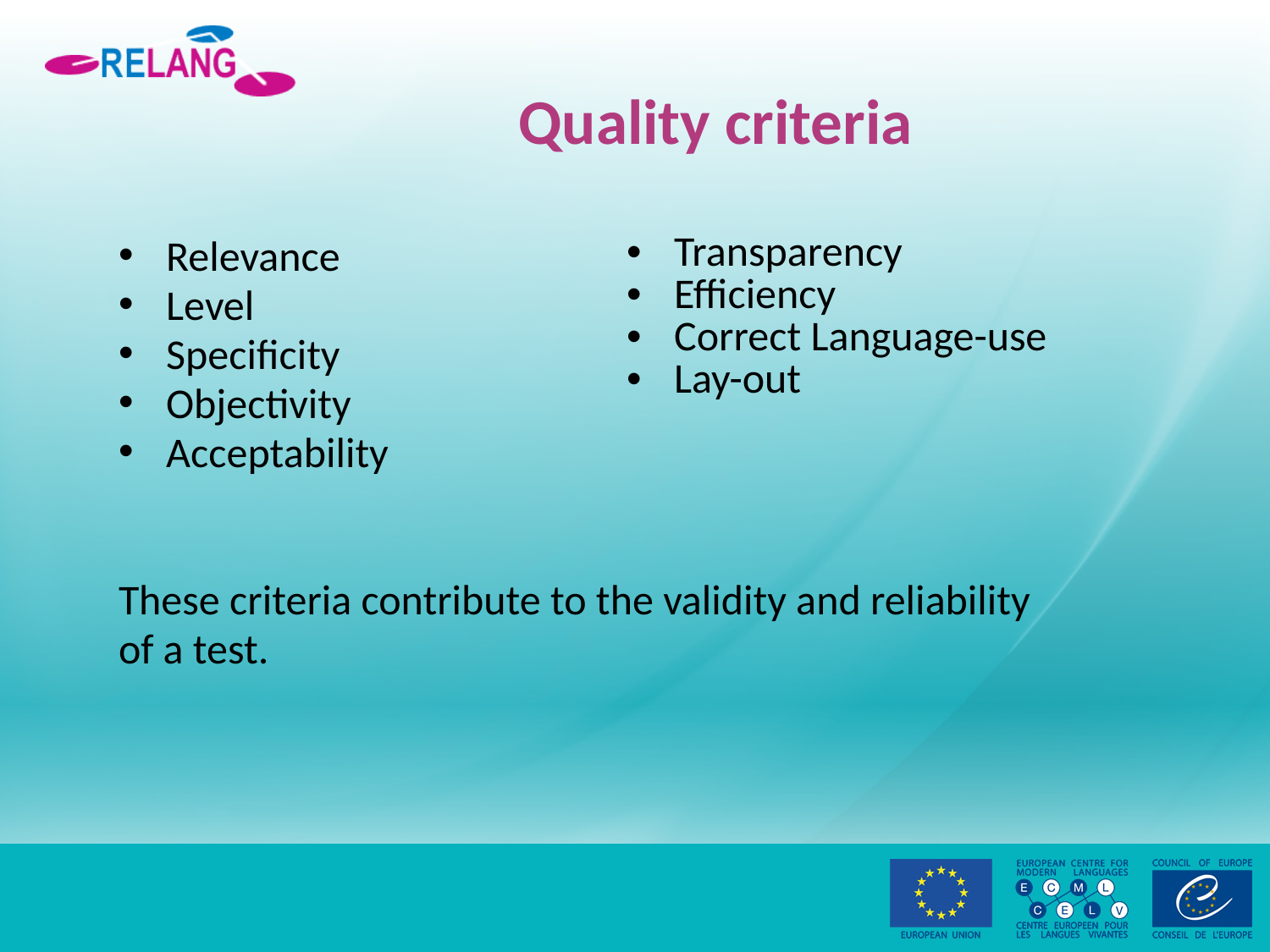

# Quality criteria
Relevance
Level
Specificity
Objectivity
Acceptability

These criteria contribute to the validity and reliability
of a test.

| Transparency Efficiency Correct Language-use Lay-out |
| --- |